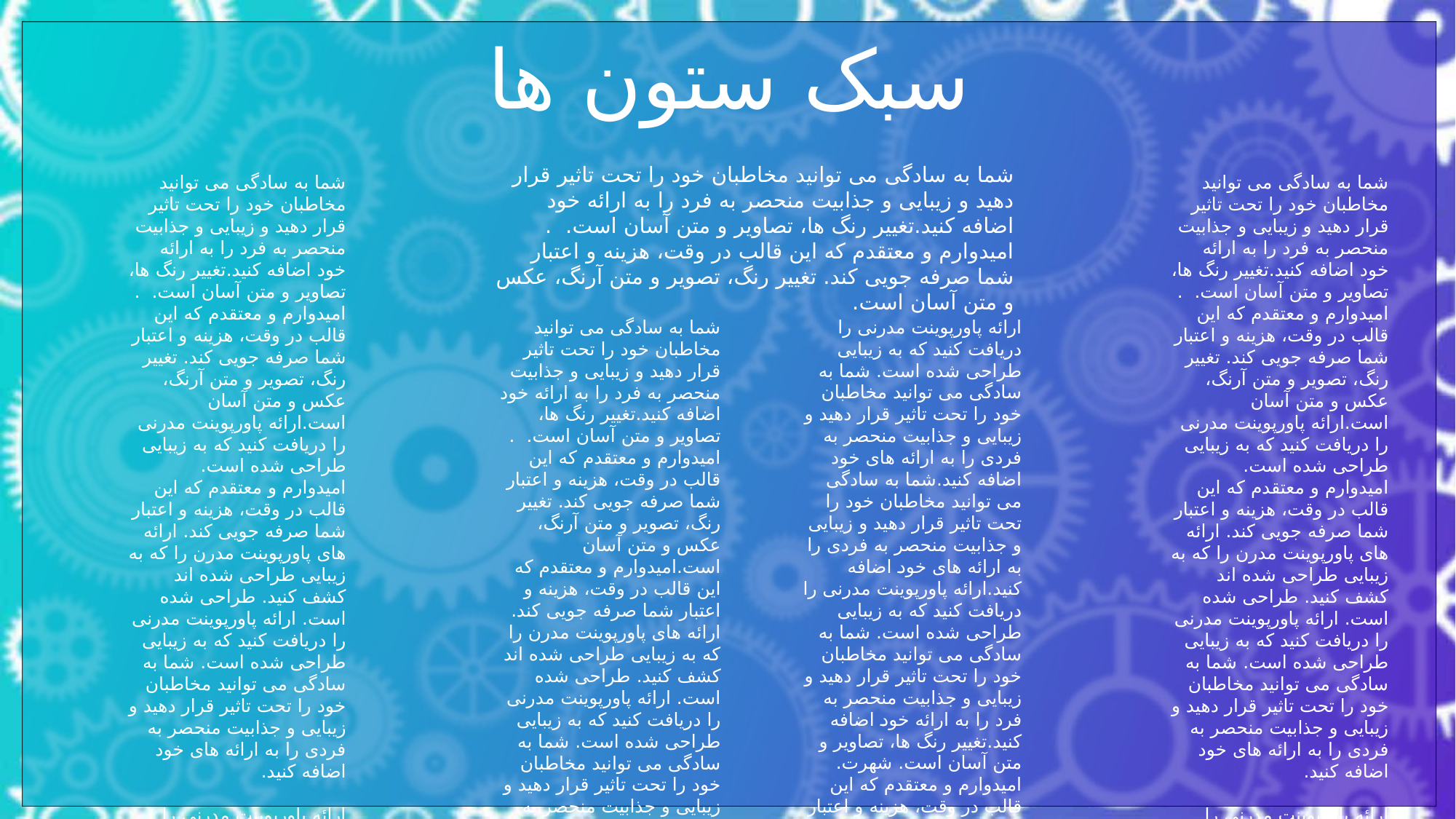

سبک ستون ها

شما به سادگی می توانید مخاطبان خود را تحت تاثیر قرار دهید و زیبایی و جذابیت منحصر به فرد را به ارائه خود اضافه کنید.تغییر رنگ ها، تصاویر و متن آسان است.  . امیدوارم و معتقدم که این قالب در وقت، هزینه و اعتبار شما صرفه جویی کند. تغییر رنگ، تصویر و متن آرنگ، عکس و متن آسان است.
شما به سادگی می توانید مخاطبان خود را تحت تاثیر قرار دهید و زیبایی و جذابیت منحصر به فرد را به ارائه خود اضافه کنید.تغییر رنگ ها، تصاویر و متن آسان است.  . امیدوارم و معتقدم که این قالب در وقت، هزینه و اعتبار شما صرفه جویی کند. تغییر رنگ، تصویر و متن آرنگ، عکس و متن آسان است.ارائه پاورپوینت مدرنی را دریافت کنید که به زیبایی طراحی شده است.  امیدوارم و معتقدم که این قالب در وقت، هزینه و اعتبار شما صرفه جویی کند. ارائه های پاورپوینت مدرن را که به زیبایی طراحی شده اند کشف کنید. طراحی شده است. ارائه پاورپوینت مدرنی را دریافت کنید که به زیبایی طراحی شده است. شما به سادگی می توانید مخاطبان خود را تحت تاثیر قرار دهید و زیبایی و جذابیت منحصر به فردی را به ارائه های خود اضافه کنید.

ارائه پاورپوینت مدرنی را دریافت کنید که به زیبایی طراحی شده است.
شما به سادگی می توانید مخاطبان خود را تحت تاثیر قرار دهید و زیبایی و جذابیت منحصر به فرد را به ارائه خود اضافه کنید.تغییر رنگ ها، تصاویر و متن آسان است.  . امیدوارم و معتقدم که این قالب در وقت، هزینه و اعتبار شما صرفه جویی کند. تغییر رنگ، تصویر و متن آرنگ، عکس و متن آسان است.ارائه پاورپوینت مدرنی را دریافت کنید که به زیبایی طراحی شده است.  امیدوارم و معتقدم که این قالب در وقت، هزینه و اعتبار شما صرفه جویی کند. ارائه های پاورپوینت مدرن را که به زیبایی طراحی شده اند کشف کنید. طراحی شده است. ارائه پاورپوینت مدرنی را دریافت کنید که به زیبایی طراحی شده است. شما به سادگی می توانید مخاطبان خود را تحت تاثیر قرار دهید و زیبایی و جذابیت منحصر به فردی را به ارائه های خود اضافه کنید.

ارائه پاورپوینت مدرنی را دریافت کنید که به زیبایی طراحی شده است.
شما به سادگی می توانید مخاطبان خود را تحت تاثیر قرار دهید و زیبایی و جذابیت منحصر به فرد را به ارائه خود اضافه کنید.تغییر رنگ ها، تصاویر و متن آسان است.  . امیدوارم و معتقدم که این قالب در وقت، هزینه و اعتبار شما صرفه جویی کند. تغییر رنگ، تصویر و متن آرنگ، عکس و متن آسان است.امیدوارم و معتقدم که این قالب در وقت، هزینه و اعتبار شما صرفه جویی کند. ارائه های پاورپوینت مدرن را که به زیبایی طراحی شده اند کشف کنید. طراحی شده است. ارائه پاورپوینت مدرنی را دریافت کنید که به زیبایی طراحی شده است. شما به سادگی می توانید مخاطبان خود را تحت تاثیر قرار دهید و زیبایی و جذابیت منحصر به فرد را به ارائه خود اضافه کنید.تغییر رنگ ها، تصاویر و متن آسان است. شهرت. امیدوارم و معتقدم که این قالب در وقت، هزینه و اعتبار شما صرفه جویی کند. تغییر رنگ، تصویر و متن آرنگ، عکس و متن آسان است.
ارائه پاورپوینت مدرنی را دریافت کنید که به زیبایی طراحی شده است. شما به سادگی می توانید مخاطبان خود را تحت تاثیر قرار دهید و زیبایی و جذابیت منحصر به فردی را به ارائه های خود اضافه کنید.شما به سادگی می توانید مخاطبان خود را تحت تاثیر قرار دهید و زیبایی و جذابیت منحصر به فردی را به ارائه های خود اضافه کنید.ارائه پاورپوینت مدرنی را دریافت کنید که به زیبایی طراحی شده است. شما به سادگی می توانید مخاطبان خود را تحت تاثیر قرار دهید و زیبایی و جذابیت منحصر به فرد را به ارائه خود اضافه کنید.تغییر رنگ ها، تصاویر و متن آسان است. شهرت. امیدوارم و معتقدم که این قالب در وقت، هزینه و اعتبار شما صرفه جویی کند. تغییر رنگ، تصویر و متن آرنگ، عکس و متن آسان است.